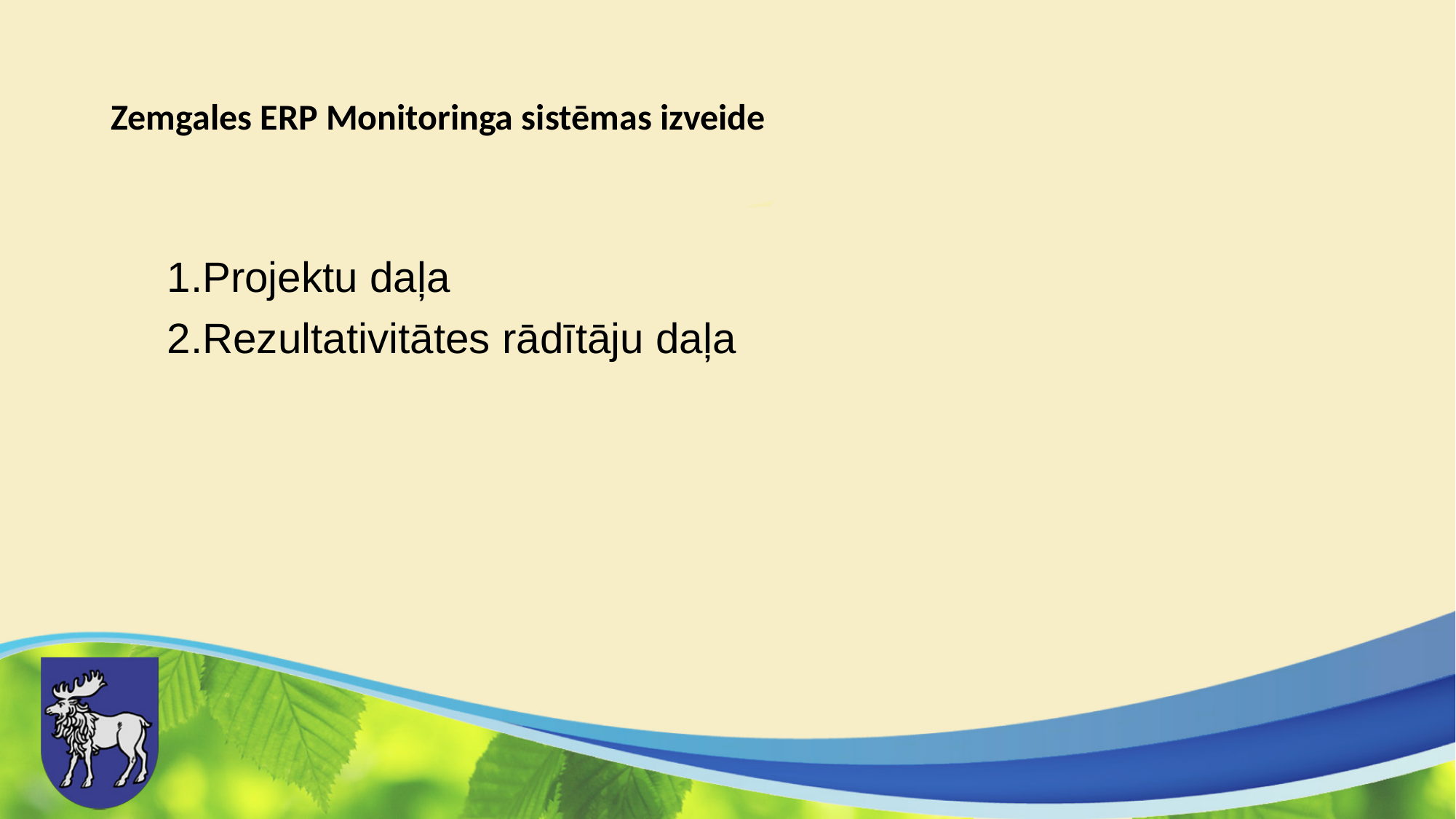

# Zemgales ERP Monitoringa sistēmas izveide
1.Projektu daļa
2.Rezultativitātes rādītāju daļa